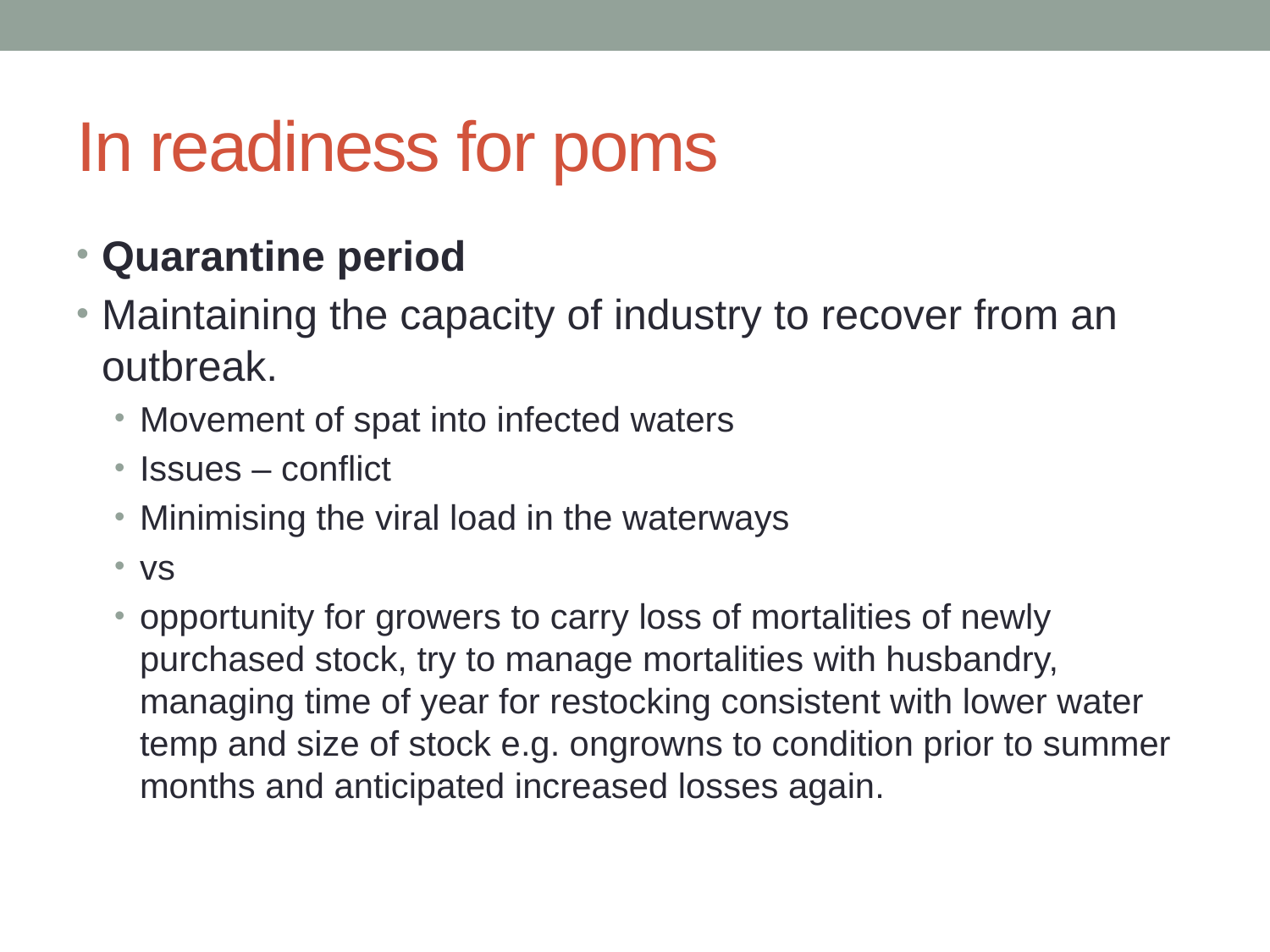

# In readiness for poms
Quarantine period
Maintaining the capacity of industry to recover from an outbreak.
Movement of spat into infected waters
Issues – conflict
Minimising the viral load in the waterways
vs
opportunity for growers to carry loss of mortalities of newly purchased stock, try to manage mortalities with husbandry, managing time of year for restocking consistent with lower water temp and size of stock e.g. ongrowns to condition prior to summer months and anticipated increased losses again.